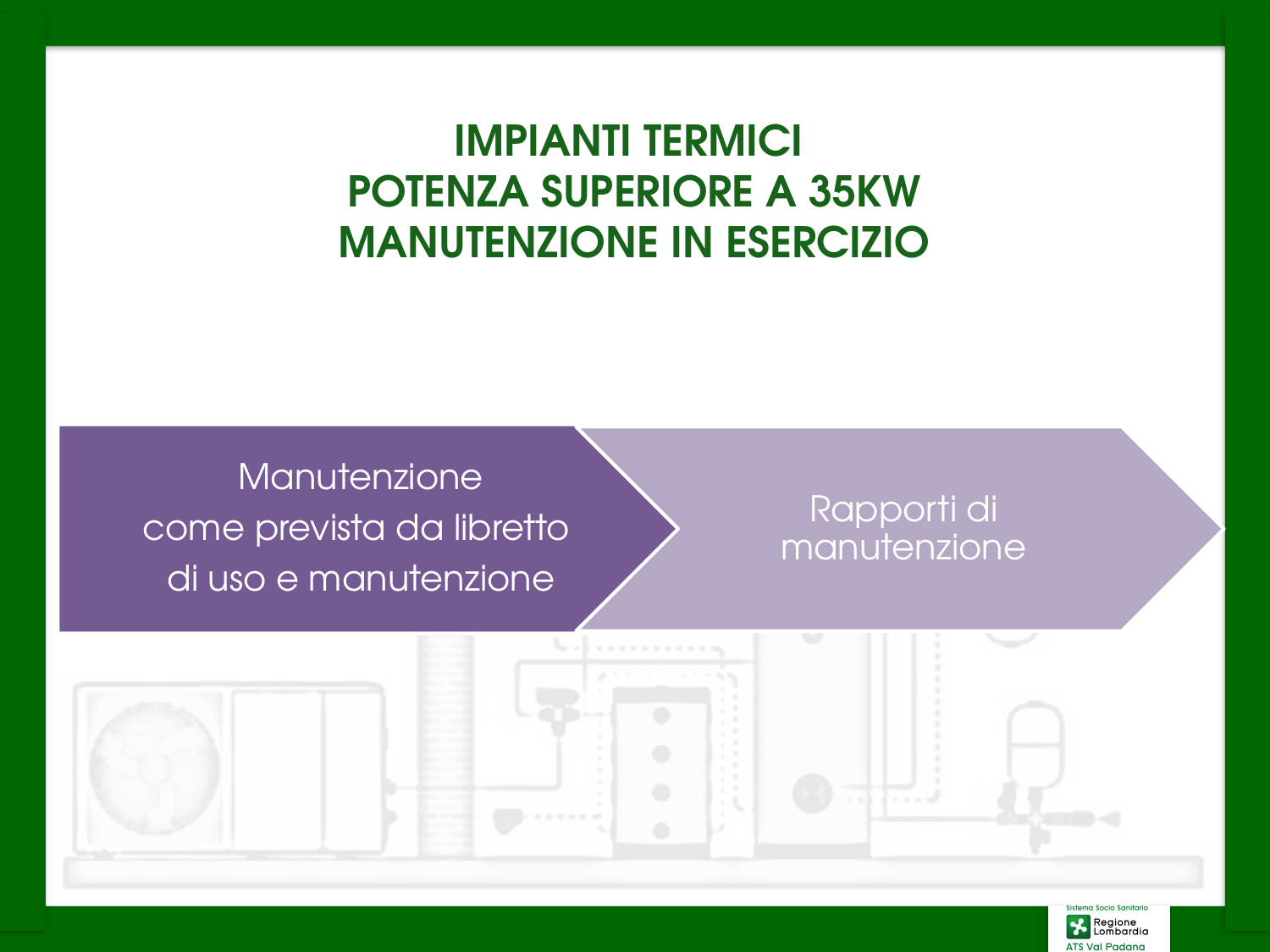

IMPIANTI TERMICI
POTENZA SUPERIORE A 35KW
MANUTENZIONE IN ESERCIZIO
Manutenzione
come prevista da libretto
di uso e manutenzione
Rapporti di manutenzione